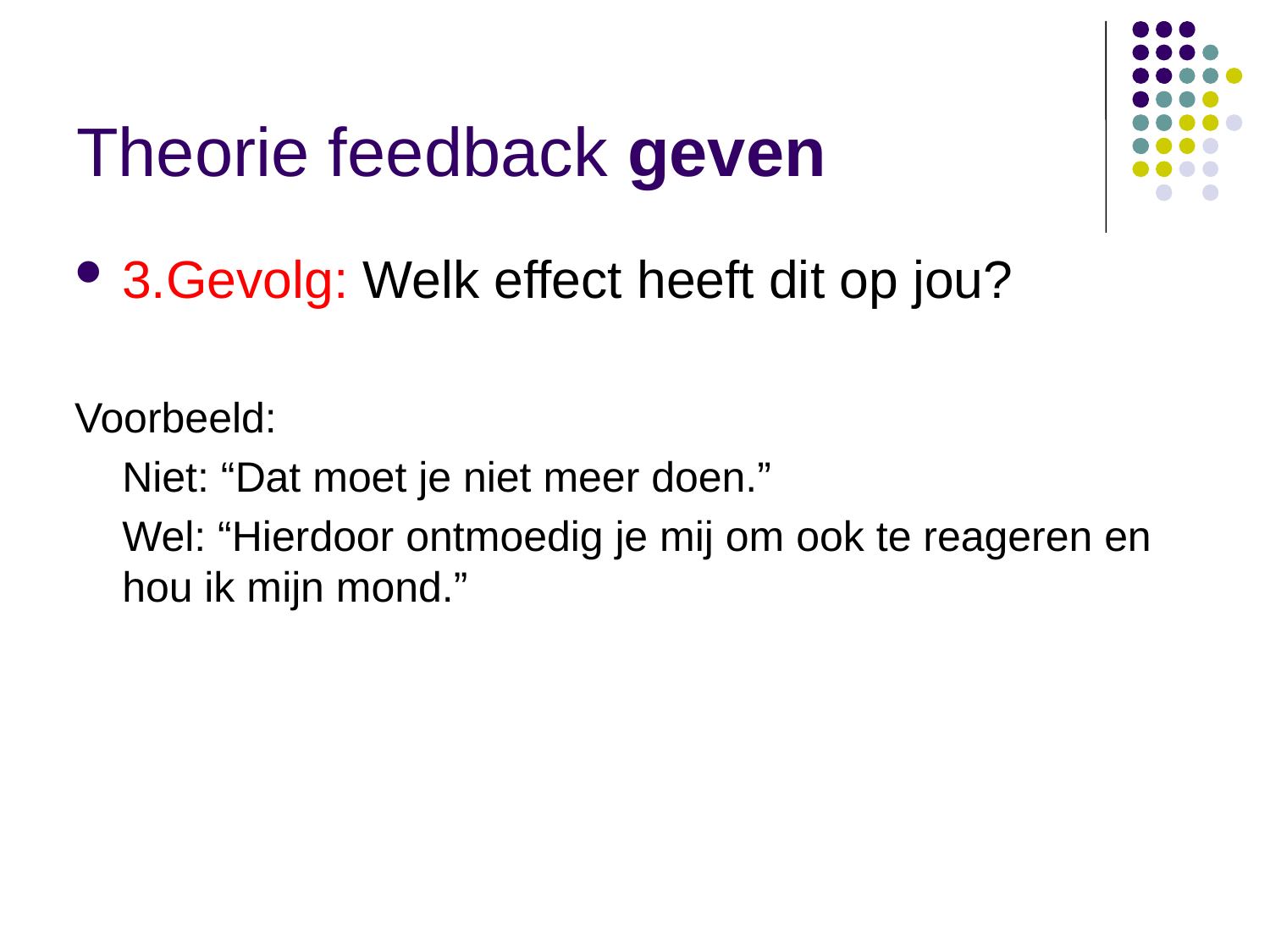

# Theorie feedback geven
3.Gevolg: Welk effect heeft dit op jou?

Voorbeeld:
	Niet: “Dat moet je niet meer doen.”
	Wel: “Hierdoor ontmoedig je mij om ook te reageren en hou ik mijn mond.”